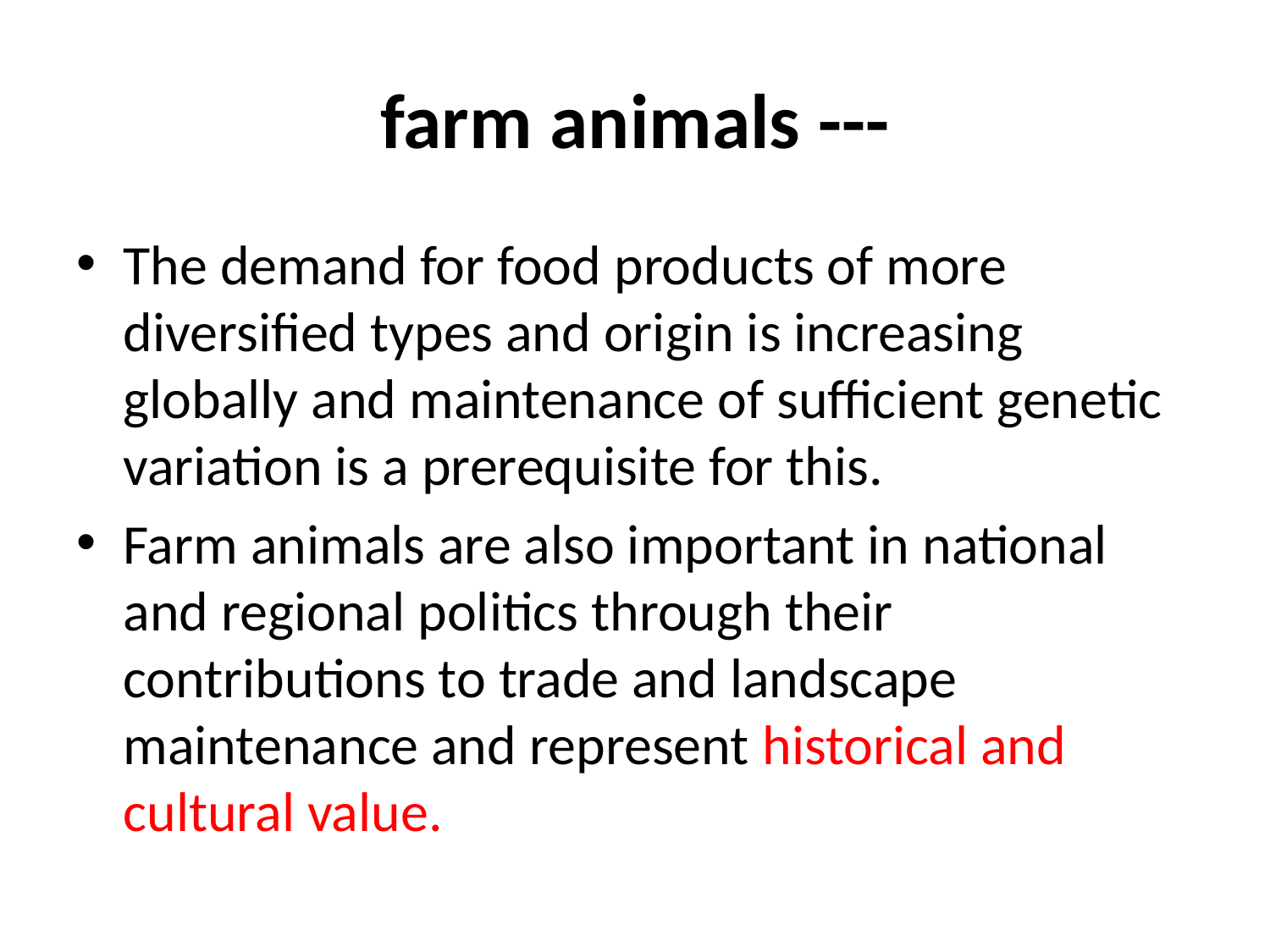

# farm animals ---
The demand for food products of more diversified types and origin is increasing globally and maintenance of sufficient genetic variation is a prerequisite for this.
Farm animals are also important in national and regional politics through their contributions to trade and landscape maintenance and represent historical and cultural value.